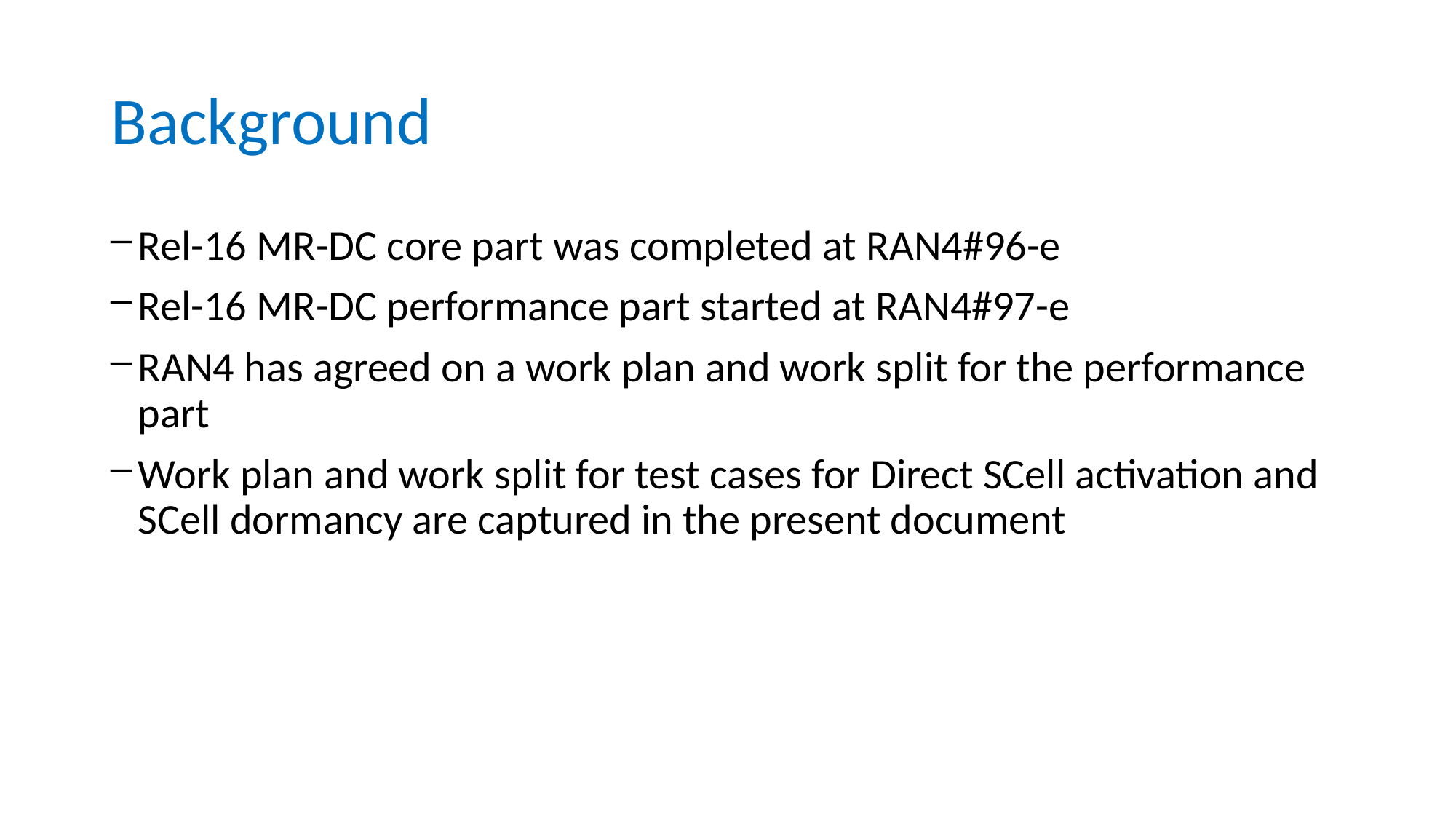

# Background
Rel-16 MR-DC core part was completed at RAN4#96-e
Rel-16 MR-DC performance part started at RAN4#97-e
RAN4 has agreed on a work plan and work split for the performance part
Work plan and work split for test cases for Direct SCell activation and SCell dormancy are captured in the present document